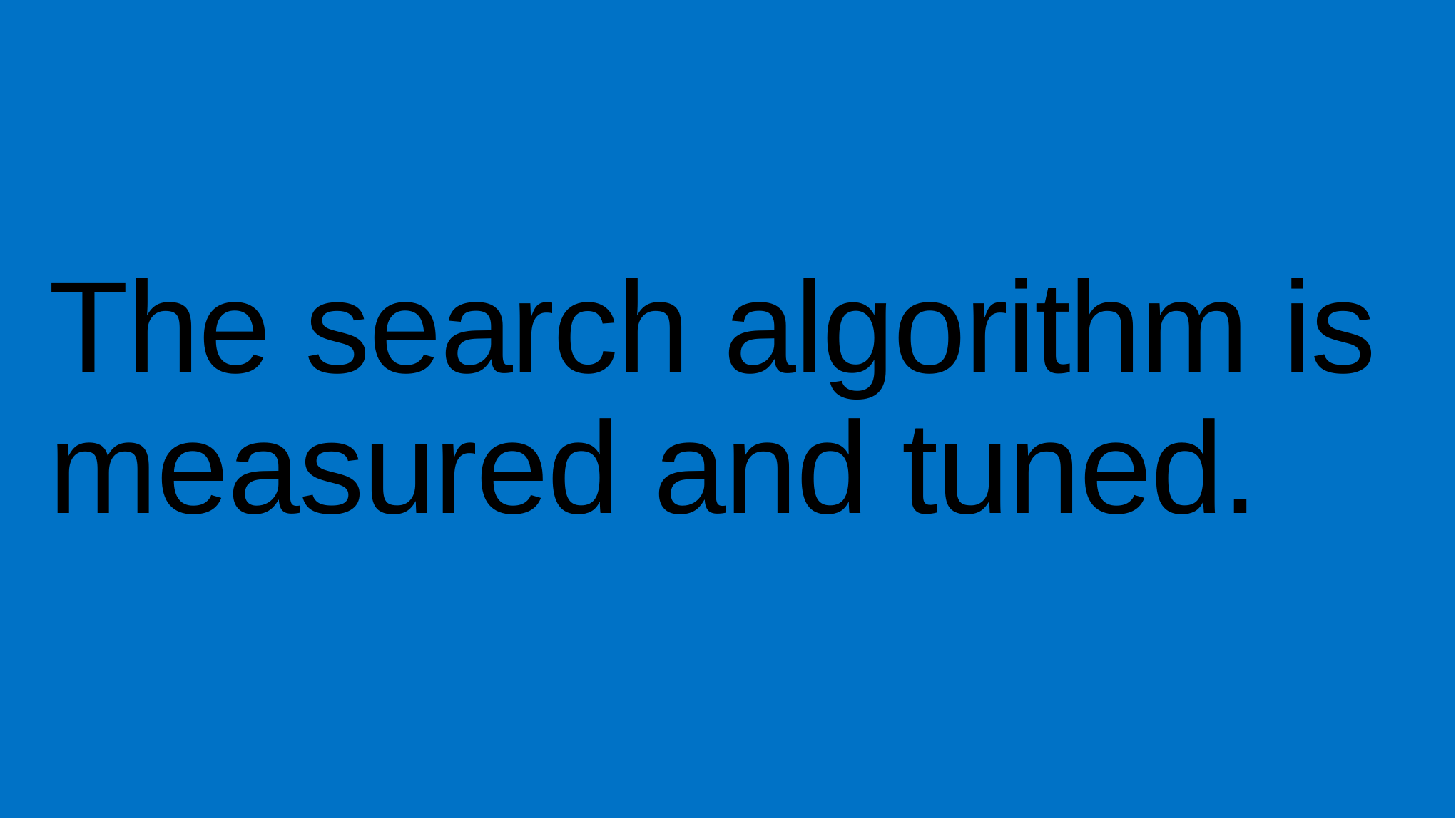

# The search algorithm is measured and tuned.